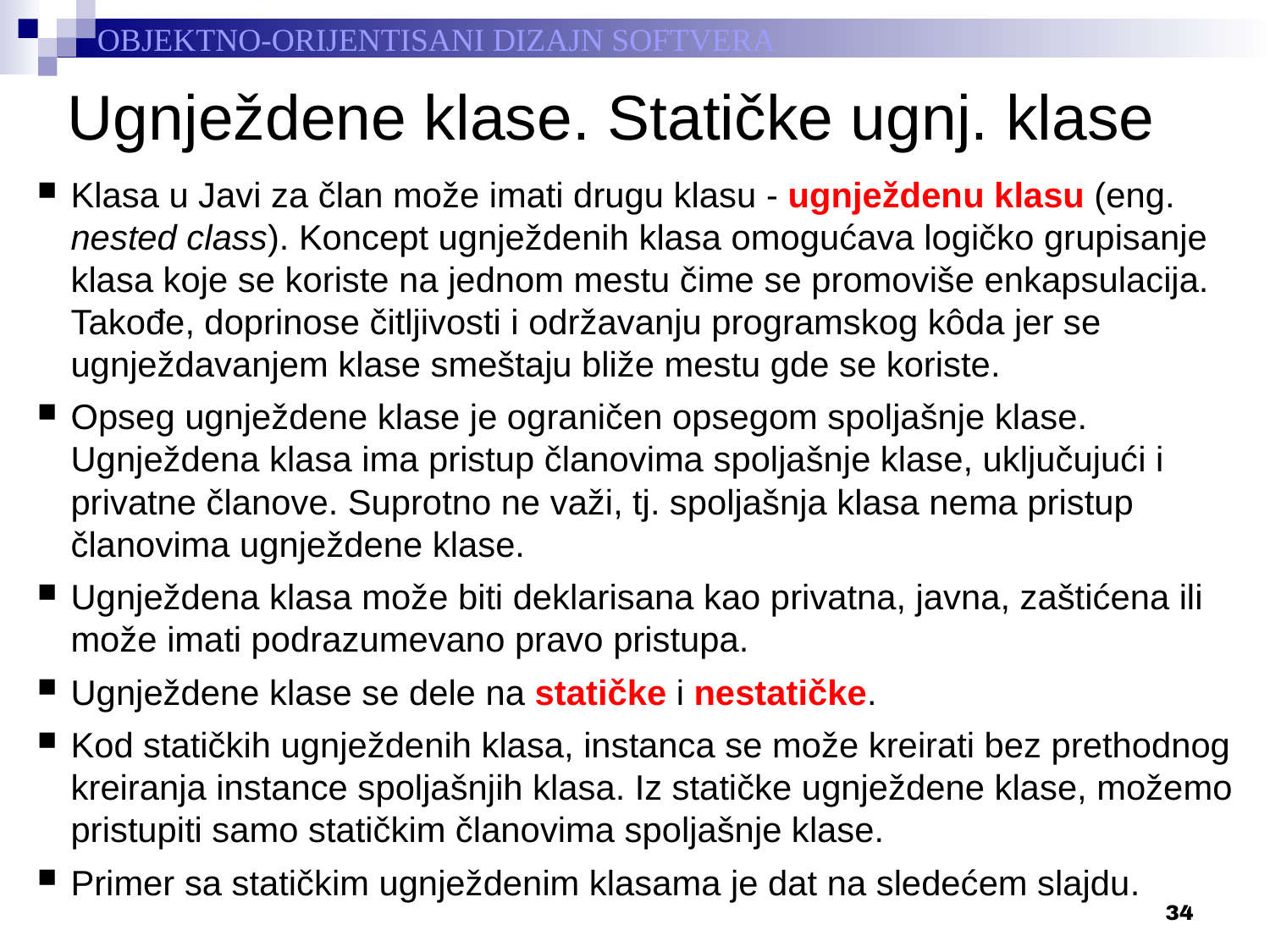

# Ugnježdene klase. Statičke ugnj. klase
Klasa u Javi za član može imati drugu klasu - ugnježdenu klasu (eng. nested class). Koncept ugnježdenih klasa omogućava logičko grupisanje klasa koje se koriste na jednom mestu čime se promoviše enkapsulacija. Takođe, doprinose čitljivosti i održavanju programskog kôda jer se ugnježdavanjem klase smeštaju bliže mestu gde se koriste.
Opseg ugnježdene klase je ograničen opsegom spoljašnje klase. Ugnježdena klasa ima pristup članovima spoljašnje klase, uključujući i privatne članove. Suprotno ne važi, tj. spoljašnja klasa nema pristup članovima ugnježdene klase.
Ugnježdena klasa može biti deklarisana kao privatna, javna, zaštićena ili može imati podrazumevano pravo pristupa.
Ugnježdene klase se dele na statičke i nestatičke.
Kod statičkih ugnježdenih klasa, instanca se može kreirati bez prethodnog kreiranja instance spoljašnjih klasa. Iz statičke ugnježdene klase, možemo pristupiti samo statičkim članovima spoljašnje klase.
Primer sa statičkim ugnježdenim klasama je dat na sledećem slajdu.
34